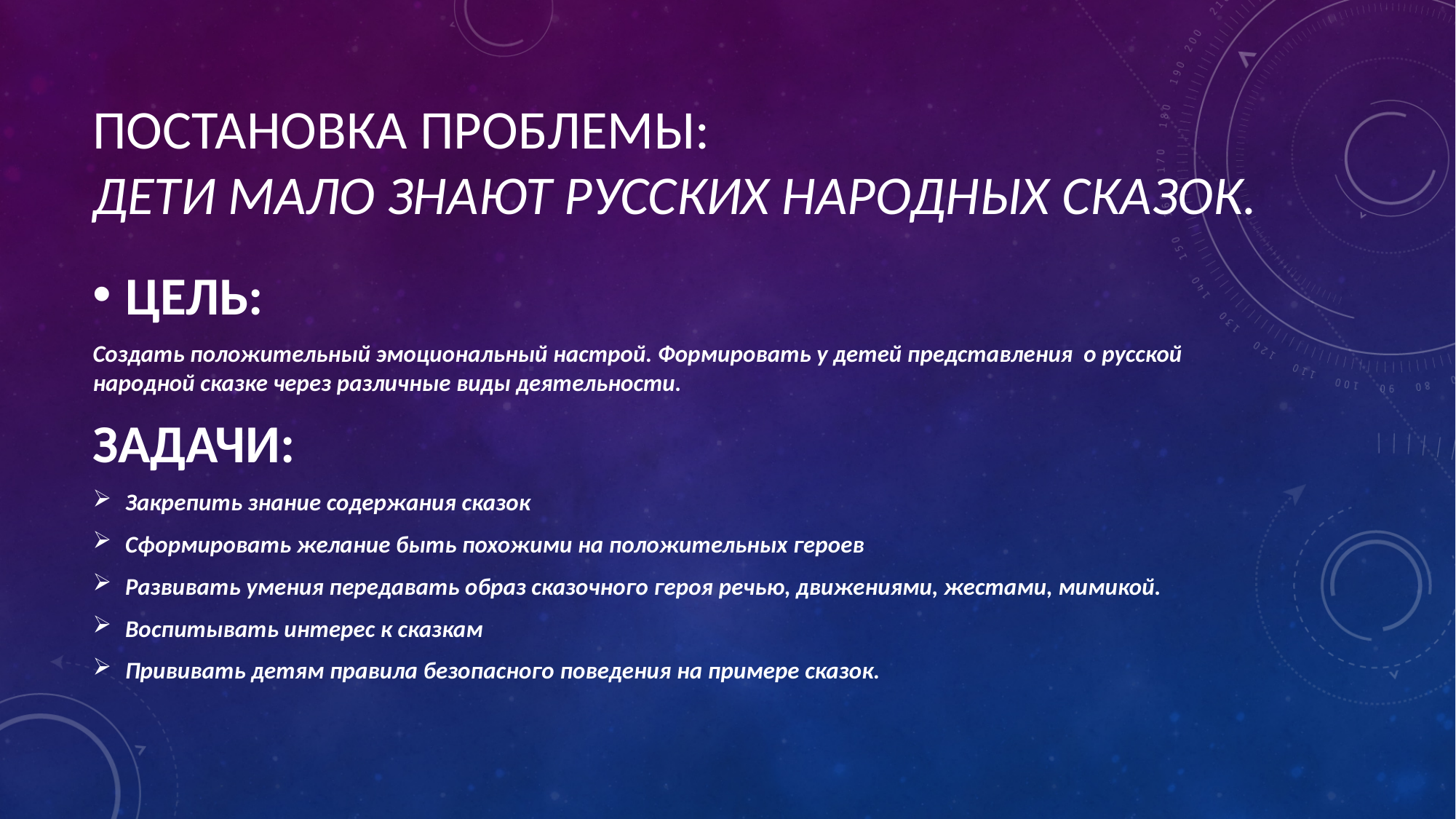

# Постановка проблемы: дети мало знают русских народных сказок.
ЦЕЛЬ:
Создать положительный эмоциональный настрой. Формировать у детей представления  о русской народной сказке через различные виды деятельности.
ЗАДАЧИ:
Закрепить знание содержания сказок
Сформировать желание быть похожими на положительных героев
Развивать умения передавать образ сказочного героя речью, движениями, жестами, мимикой.
Воспитывать интерес к сказкам
Прививать детям правила безопасного поведения на примере сказок.